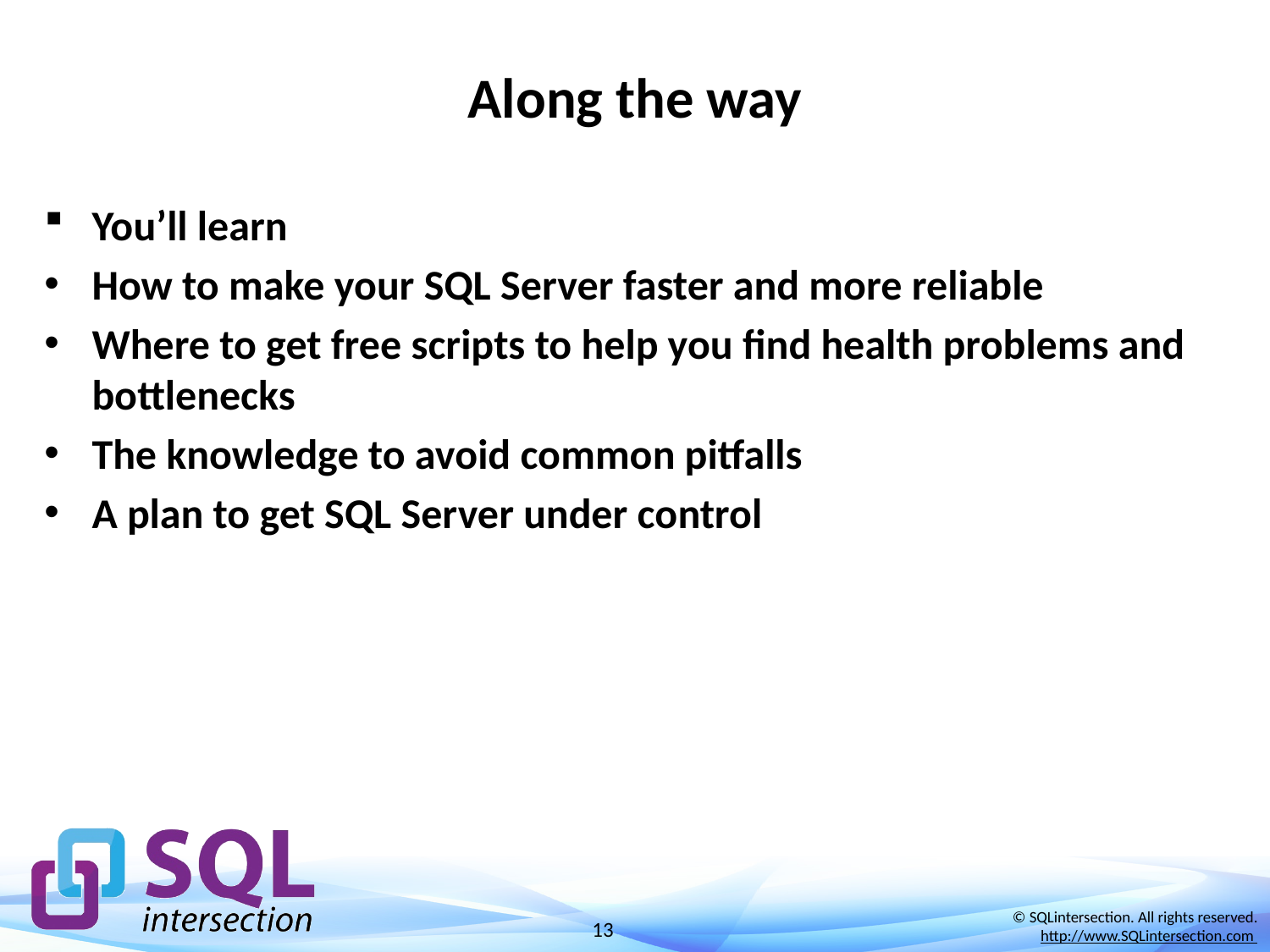

# Along the way
You’ll learn
How to make your SQL Server faster and more reliable
Where to get free scripts to help you find health problems and bottlenecks
The knowledge to avoid common pitfalls
A plan to get SQL Server under control